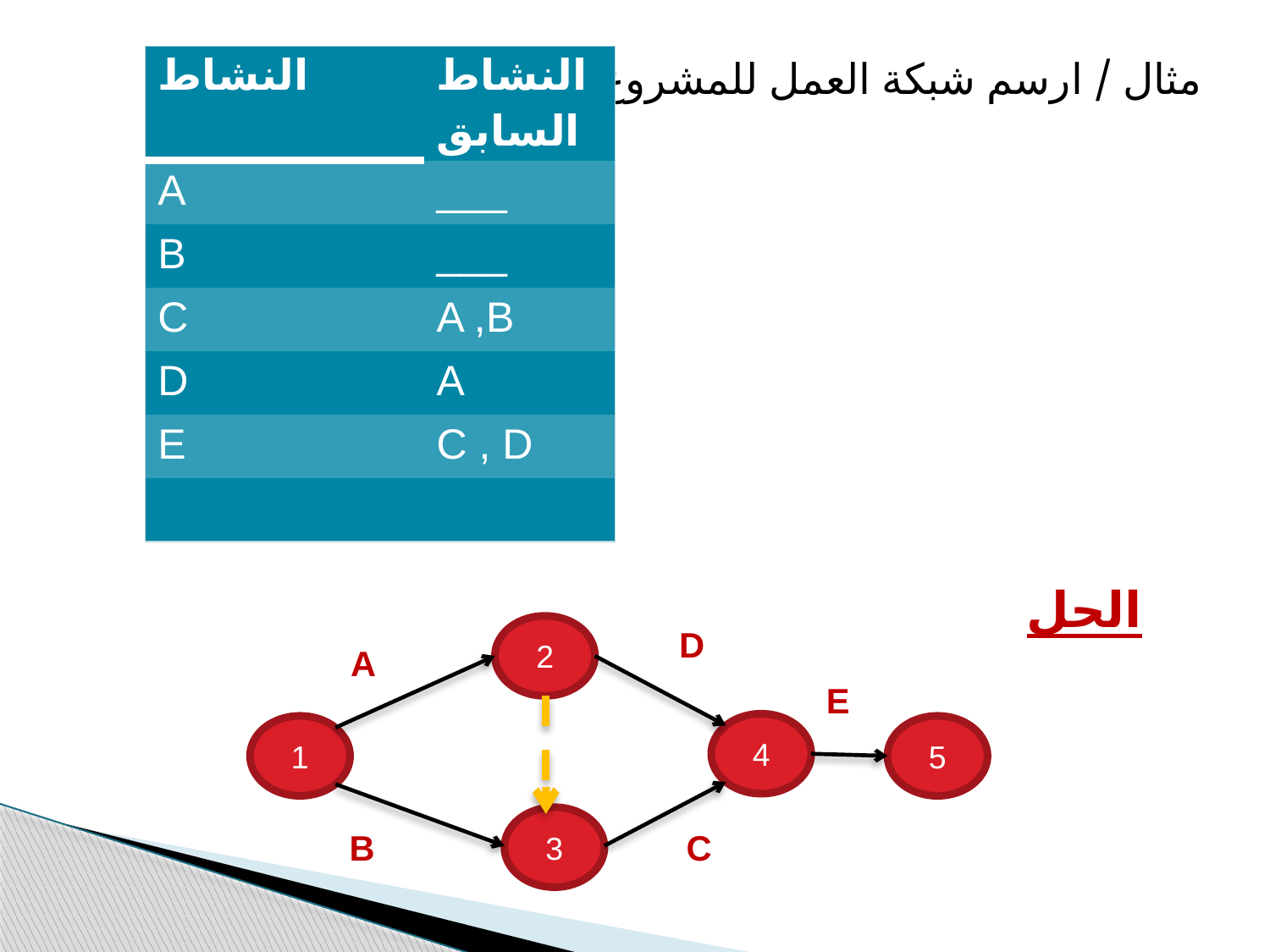

| النشاط | النشاط السابق |
| --- | --- |
| A | \_\_\_ |
| B | \_\_\_ |
| C | A ,B |
| D | A |
| E | C , D |
|  |  |
مثال / ارسم شبكة العمل للمشروع الاتي:
الحل
2
D
A
E
4
1
5
3
B
C